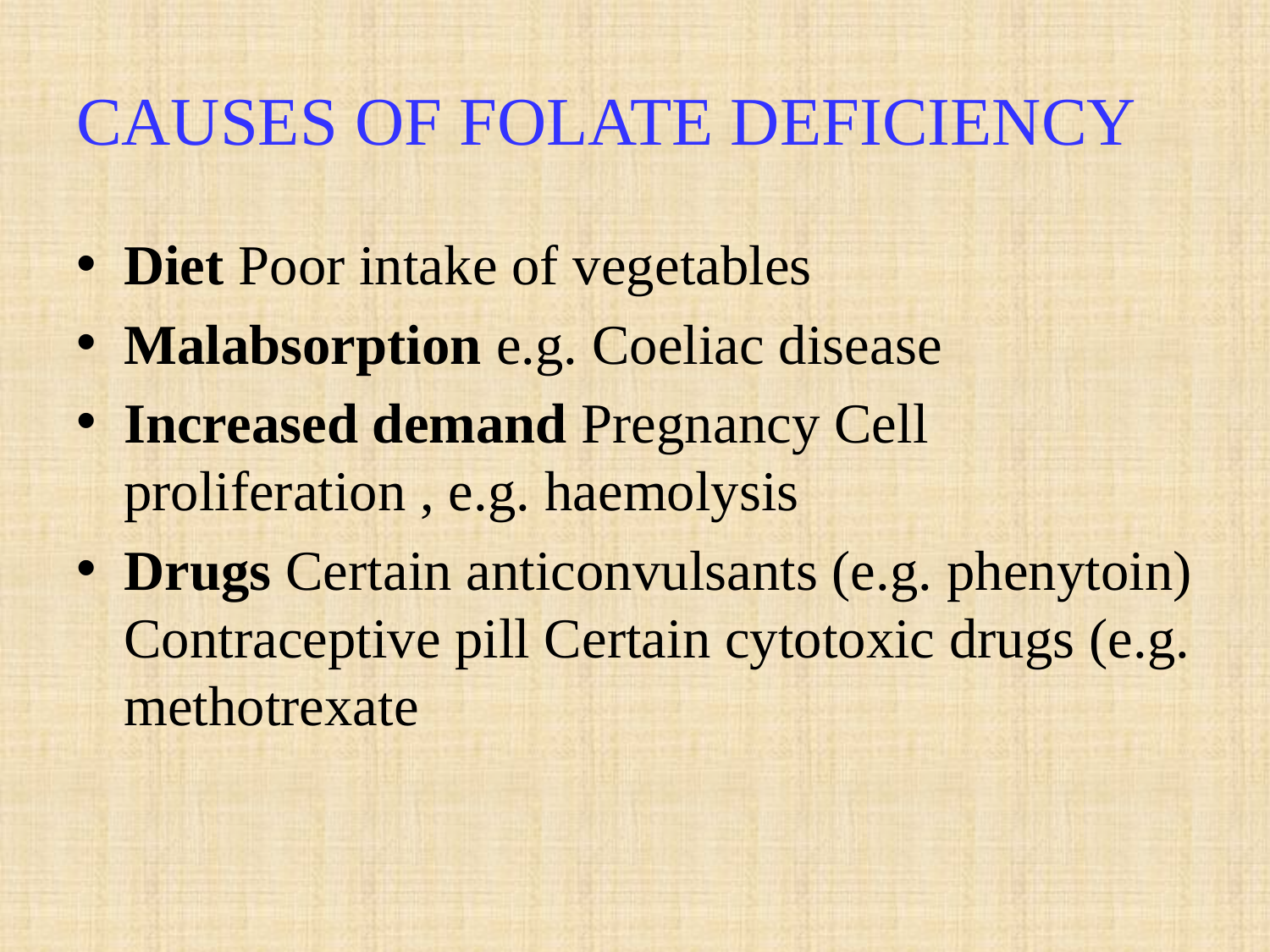

# CAUSES OF FOLATE DEFICIENCY
Diet Poor intake of vegetables
Malabsorption e.g. Coeliac disease
Increased demand Pregnancy Cell proliferation , e.g. haemolysis
Drugs Certain anticonvulsants (e.g. phenytoin) Contraceptive pill Certain cytotoxic drugs (e.g. methotrexate